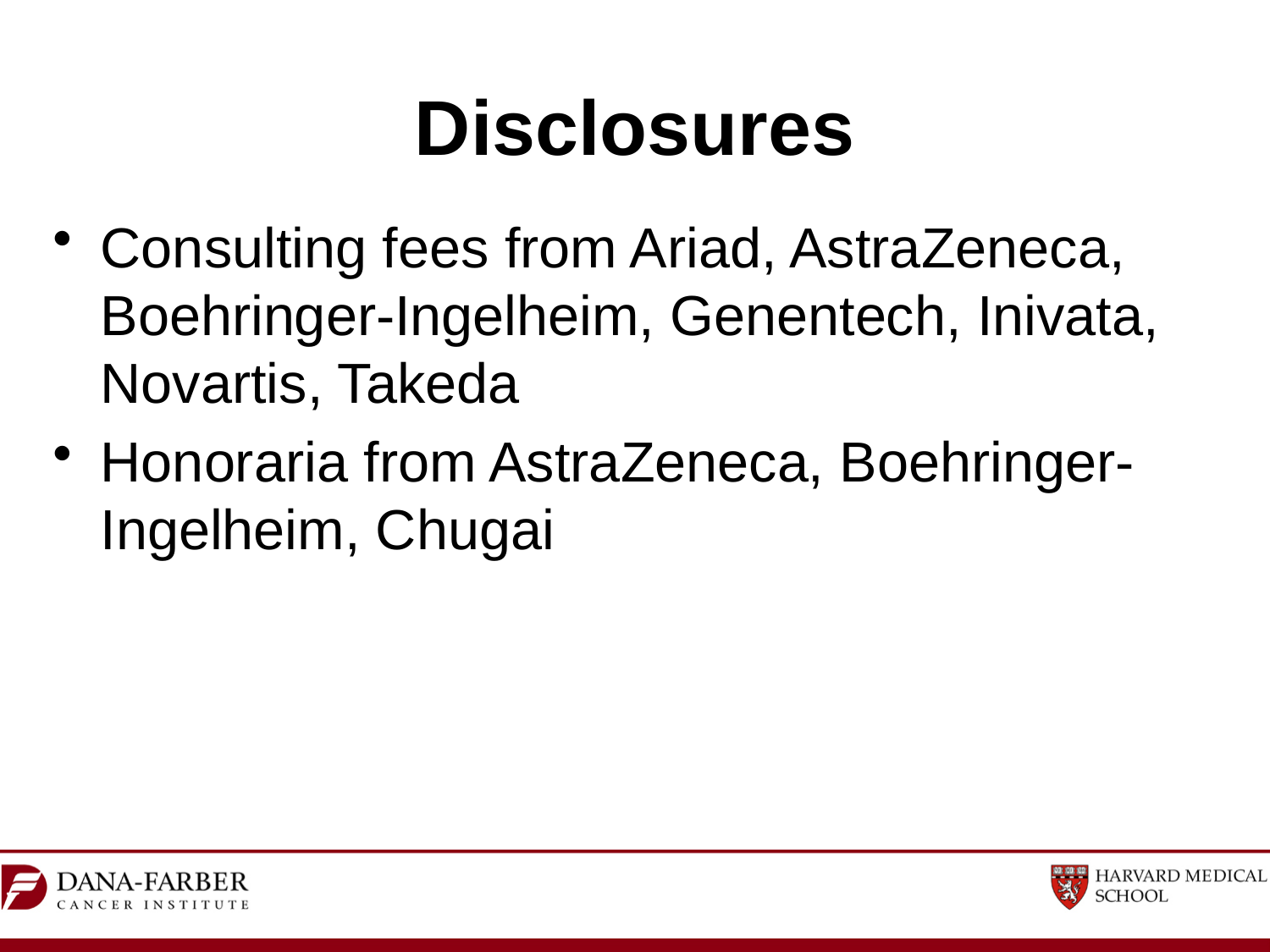

Disclosures
Consulting fees from Ariad, AstraZeneca, Boehringer-Ingelheim, Genentech, Inivata, Novartis, Takeda
Honoraria from AstraZeneca, Boehringer-Ingelheim, Chugai